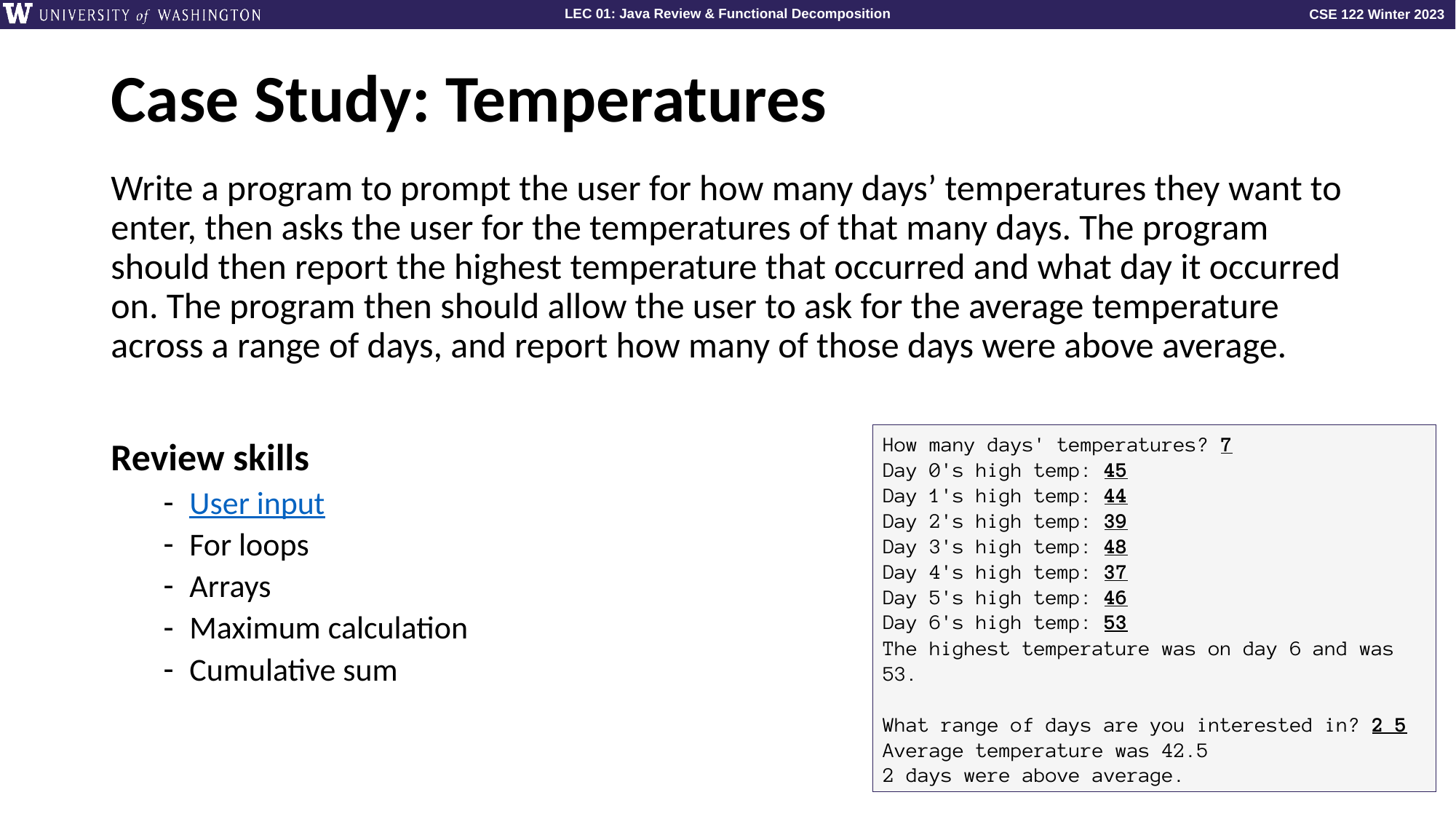

# Case Study: Temperatures
Write a program to prompt the user for how many days’ temperatures they want to enter, then asks the user for the temperatures of that many days. The program should then report the highest temperature that occurred and what day it occurred on. The program then should allow the user to ask for the average temperature across a range of days, and report how many of those days were above average.

Review skills
User input
For loops
Arrays
Maximum calculation
Cumulative sum
How many days' temperatures? 7
Day 0's high temp: 45
Day 1's high temp: 44
Day 2's high temp: 39
Day 3's high temp: 48
Day 4's high temp: 37
Day 5's high temp: 46
Day 6's high temp: 53
The highest temperature was on day 6 and was 53.

What range of days are you interested in? 2 5
Average temperature was 42.5
2 days were above average.